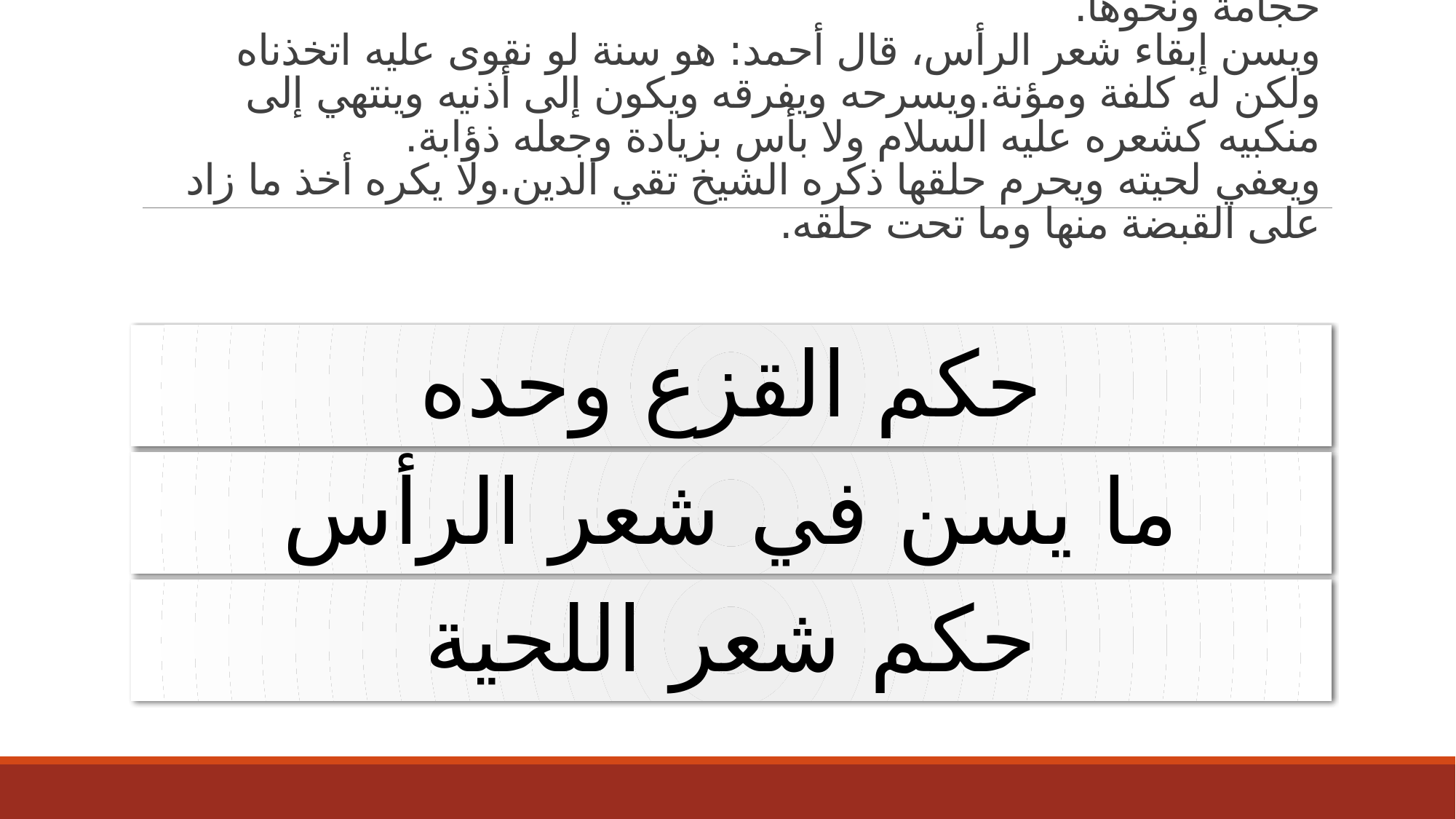

# (ويكره القزع) وهو حلق بعض الرأس وترك بعض وكذا حلق القفا لغير حجامة ونحوها. ويسن إبقاء شعر الرأس، قال أحمد: هو سنة لو نقوى عليه اتخذناه ولكن له كلفة ومؤنة.ويسرحه ويفرقه ويكون إلى أذنيه وينتهي إلى منكبيه كشعره عليه السلام ولا بأس بزيادة وجعله ذؤابة. ويعفي لحيته ويحرم حلقها ذكره الشيخ تقي الدين.ولا يكره أخذ ما زاد على القبضة منها وما تحت حلقه.
حكم القزع وحده
ما يسن في شعر الرأس
حكم شعر اللحية